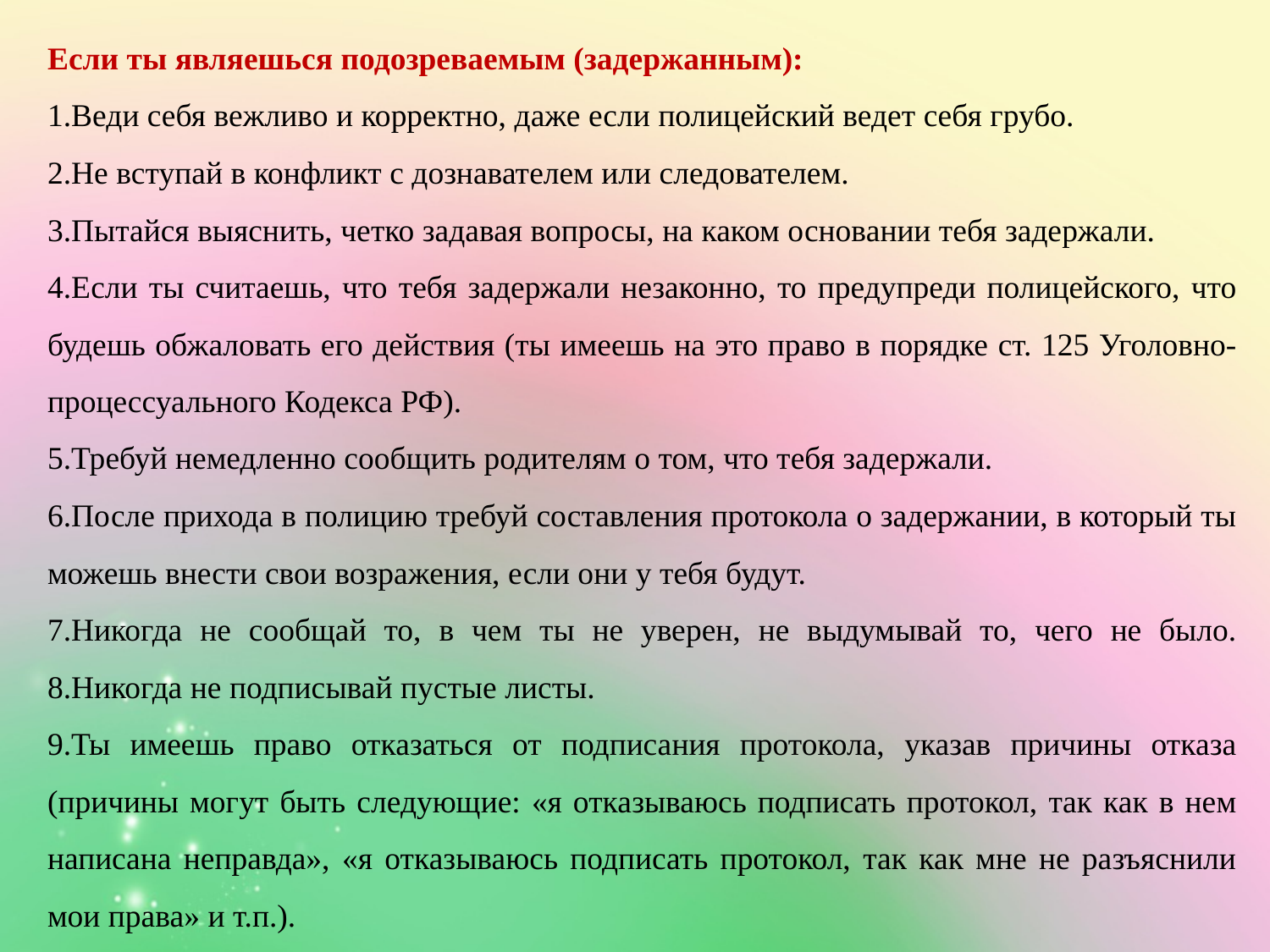

Если ты являешься подозреваемым (задержанным):
1.Веди себя вежливо и корректно, даже если полицейский ведет себя грубо.
2.Не вступай в конфликт с дознавателем или следователем.
3.Пытайся выяснить, четко задавая вопросы, на каком основании тебя задержали.
4.Если ты считаешь, что тебя задержали незаконно, то предупреди полицейского, что будешь обжаловать его действия (ты имеешь на это право в порядке ст. 125 Уголовно-процессуального Кодекса РФ).
5.Требуй немедленно сообщить родителям о том, что тебя задержали.
6.После прихода в полицию требуй составления протокола о задержании, в который ты можешь внести свои возражения, если они у тебя будут.
7.Никогда не сообщай то, в чем ты не уверен, не выдумывай то, чего не было.
8.Никогда не подписывай пустые листы.
9.Ты имеешь право отказаться от подписания протокола, указав причины отказа (причины могут быть следующие: «я отказываюсь подписать протокол, так как в нем написана неправда», «я отказываюсь подписать протокол, так как мне не разъяснили мои права» и т.п.).